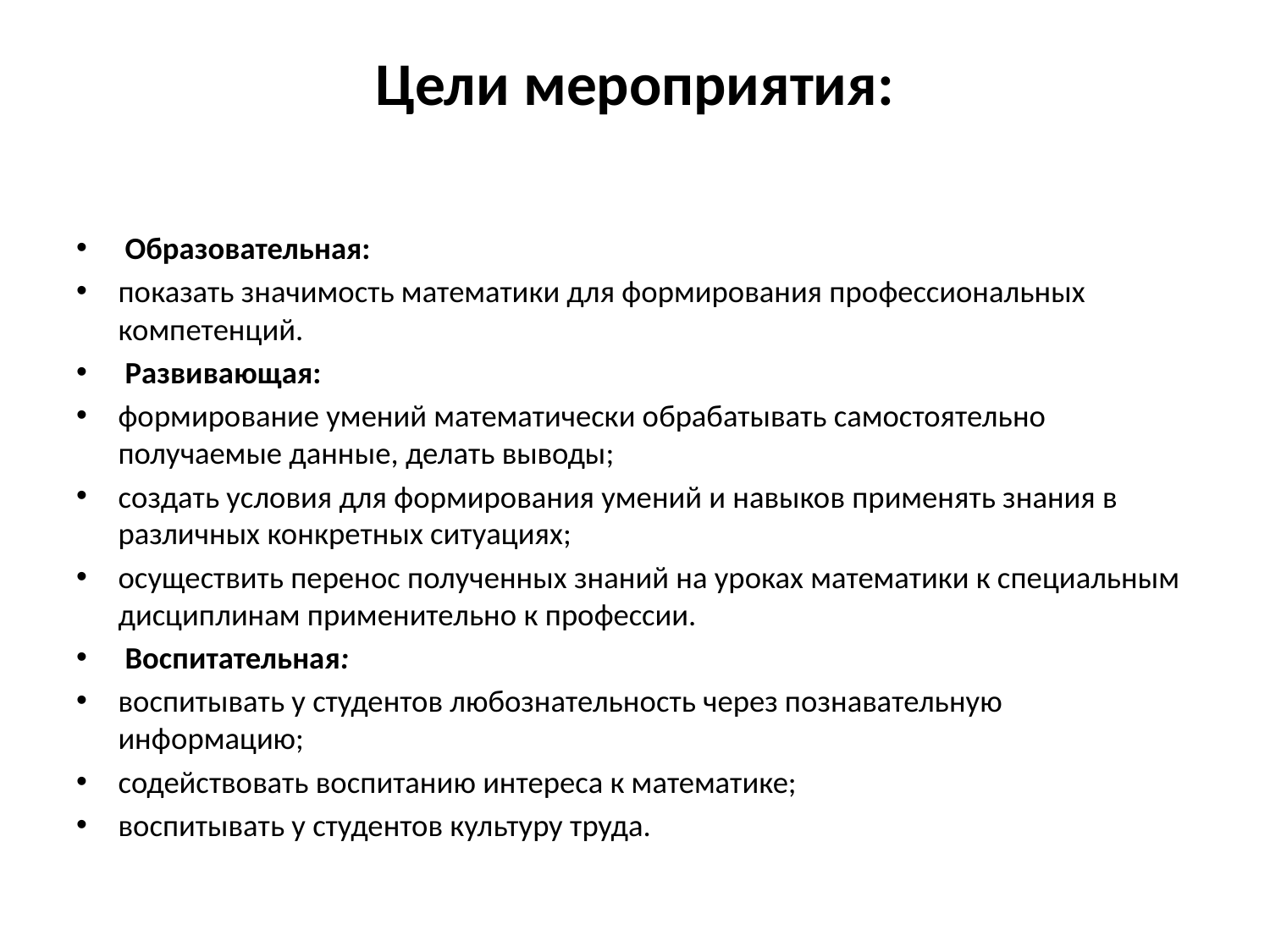

# Цели мероприятия:
 Образовательная:
показать значимость математики для формирования профессиональных компетенций.
 Развивающая:
формирование умений математически обрабатывать самостоятельно получаемые данные, делать выводы;
создать условия для формирования умений и навыков применять знания в различных конкретных ситуациях;
осуществить перенос полученных знаний на уроках математики к специальным дисциплинам применительно к профессии.
 Воспитательная:
воспитывать у студентов любознательность через познавательную информацию;
содействовать воспитанию интереса к математике;
воспитывать у студентов культуру труда.